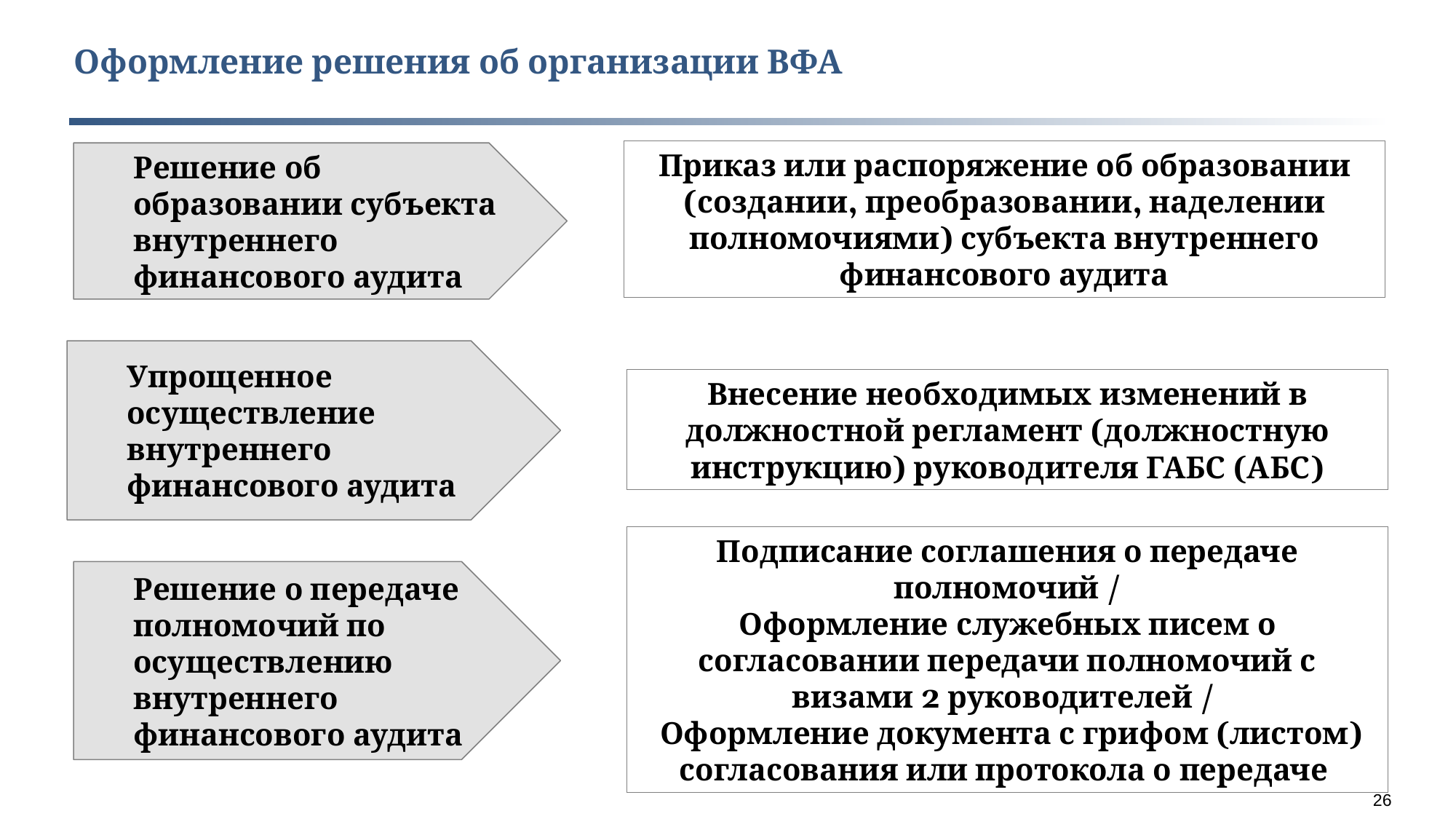

Оформление решения об организации ВФА
Приказ или распоряжение об образовании (создании, преобразовании, наделении полномочиями) субъекта внутреннего финансового аудита
Решение об образовании субъекта внутреннего финансового аудита
Упрощенное осуществление внутреннего финансового аудита
Внесение необходимых изменений в должностной регламент (должностную инструкцию) руководителя ГАБС (АБС)
Подписание соглашения о передаче полномочий /
Оформление служебных писем о согласовании передачи полномочий с визами 2 руководителей /
 Оформление документа с грифом (листом) согласования или протокола о передаче
Решение о передаче полномочий по осуществлению внутреннего финансового аудита